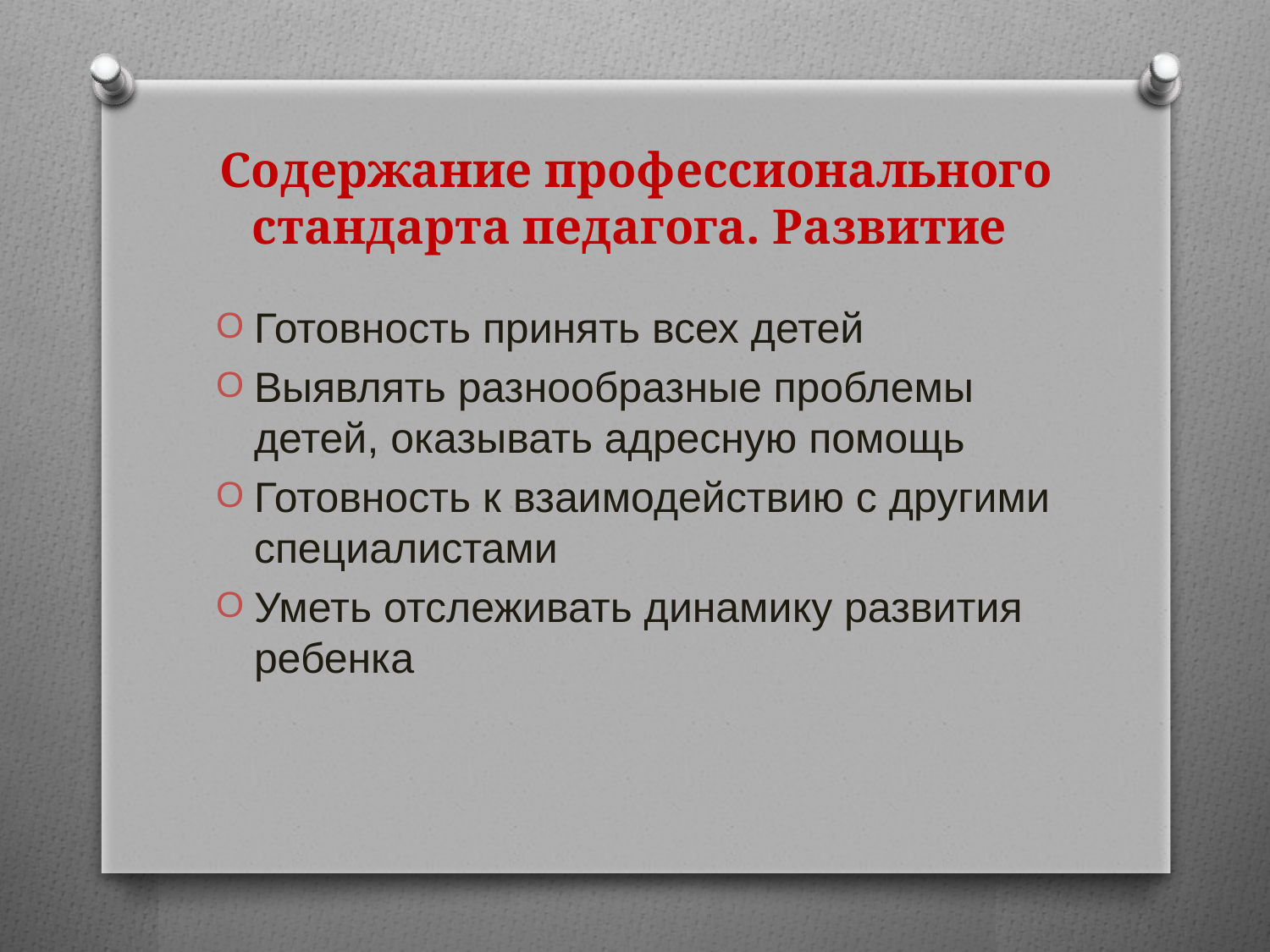

# Содержание профессионального стандарта педагога. Развитие
Готовность принять всех детей
Выявлять разнообразные проблемы детей, оказывать адресную помощь
Готовность к взаимодействию с другими специалистами
Уметь отслеживать динамику развития ребенка